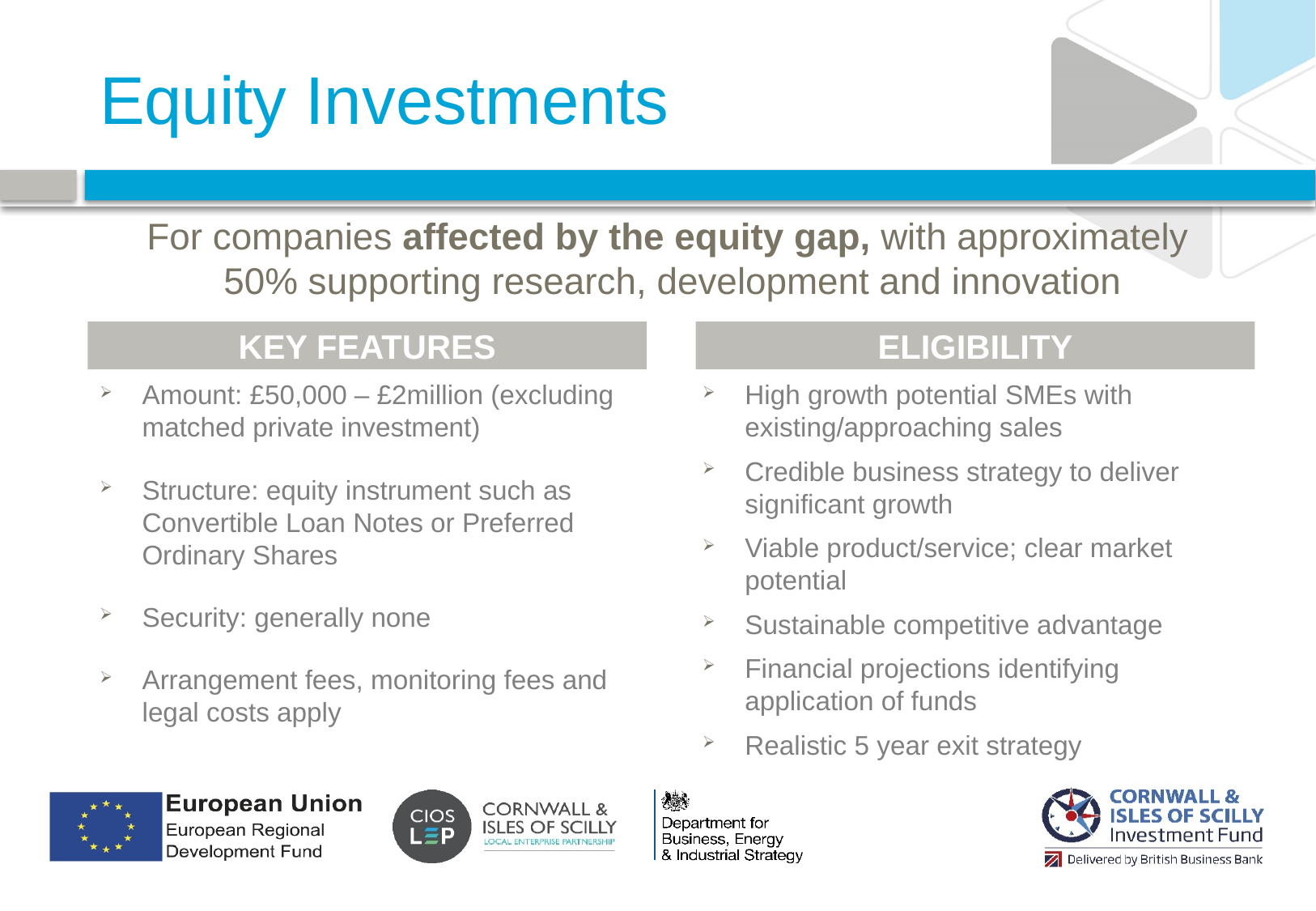

# Equity Investments
For companies affected by the equity gap, with approximately
50% supporting research, development and innovation
KEY FEATURES
ELIGIBILITY
Amount: £50,000 – £2million (excluding matched private investment)
Structure: equity instrument such as Convertible Loan Notes or Preferred Ordinary Shares
Security: generally none
Arrangement fees, monitoring fees and legal costs apply

High growth potential SMEs with existing/approaching sales
Credible business strategy to deliver significant growth
Viable product/service; clear market potential
Sustainable competitive advantage
Financial projections identifying application of funds
Realistic 5 year exit strategy